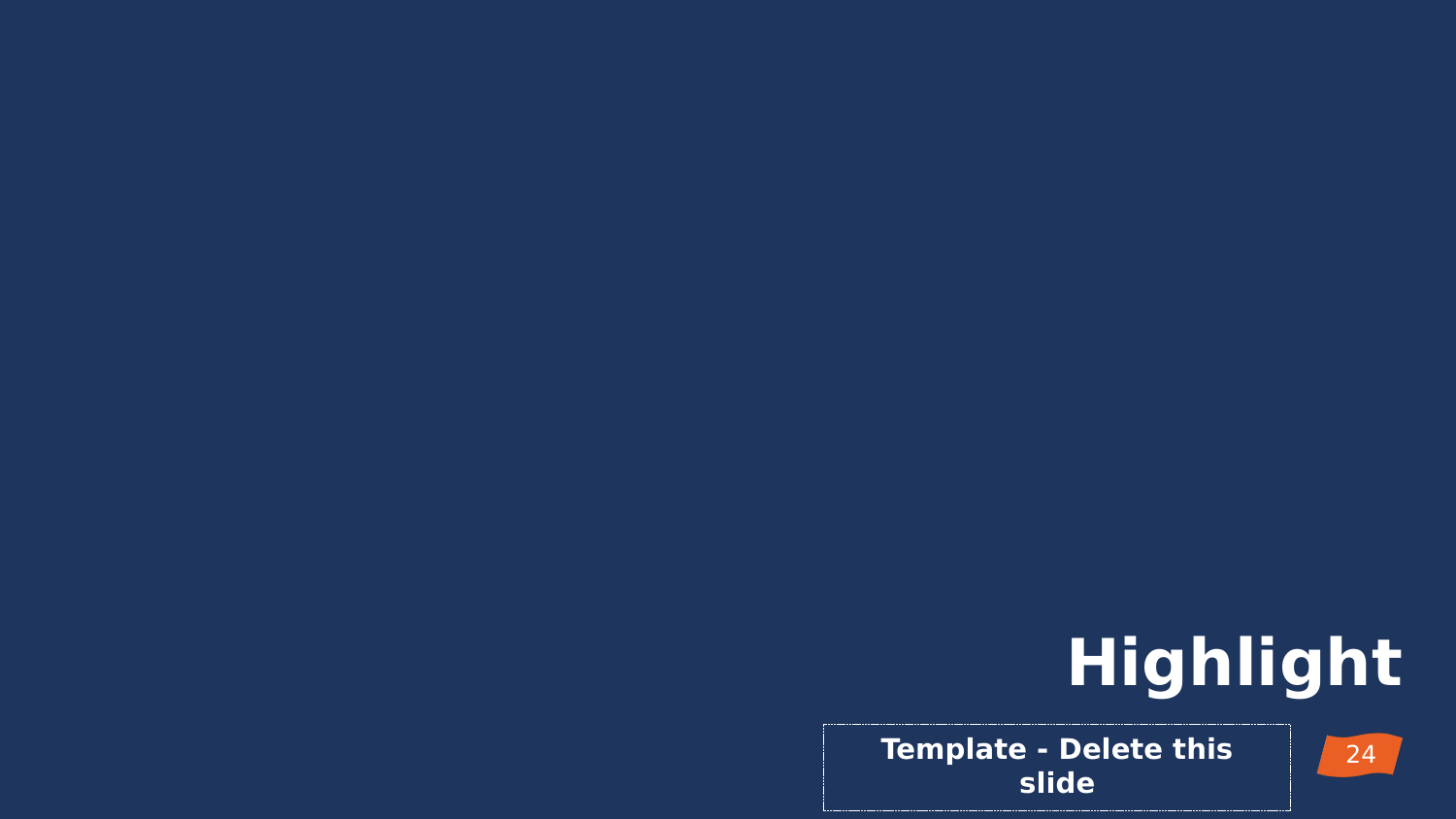

# Highlight
Template - Delete this slide

24